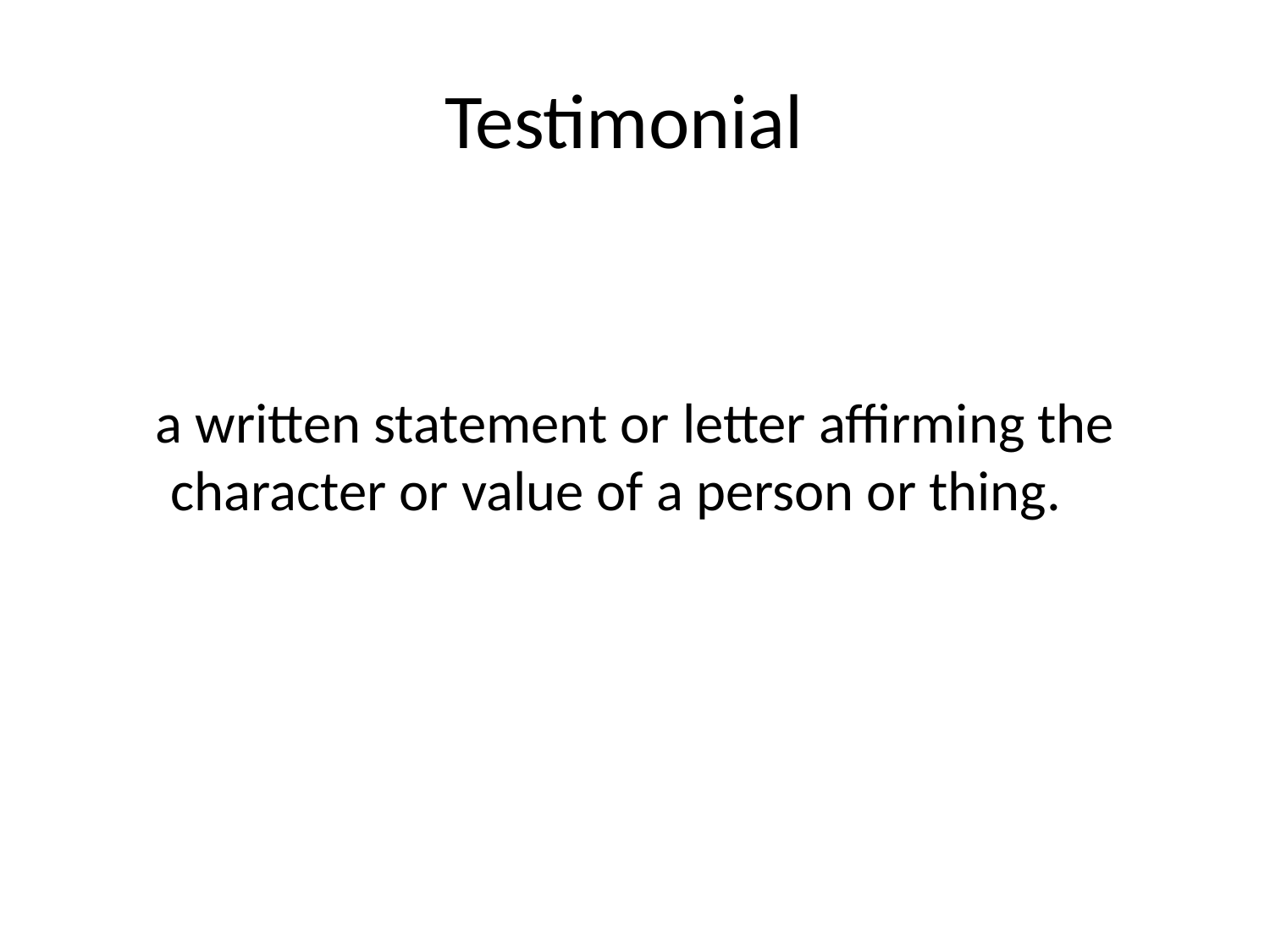

# Testimonial

a written statement or letter affirming the character or value of a person or thing.